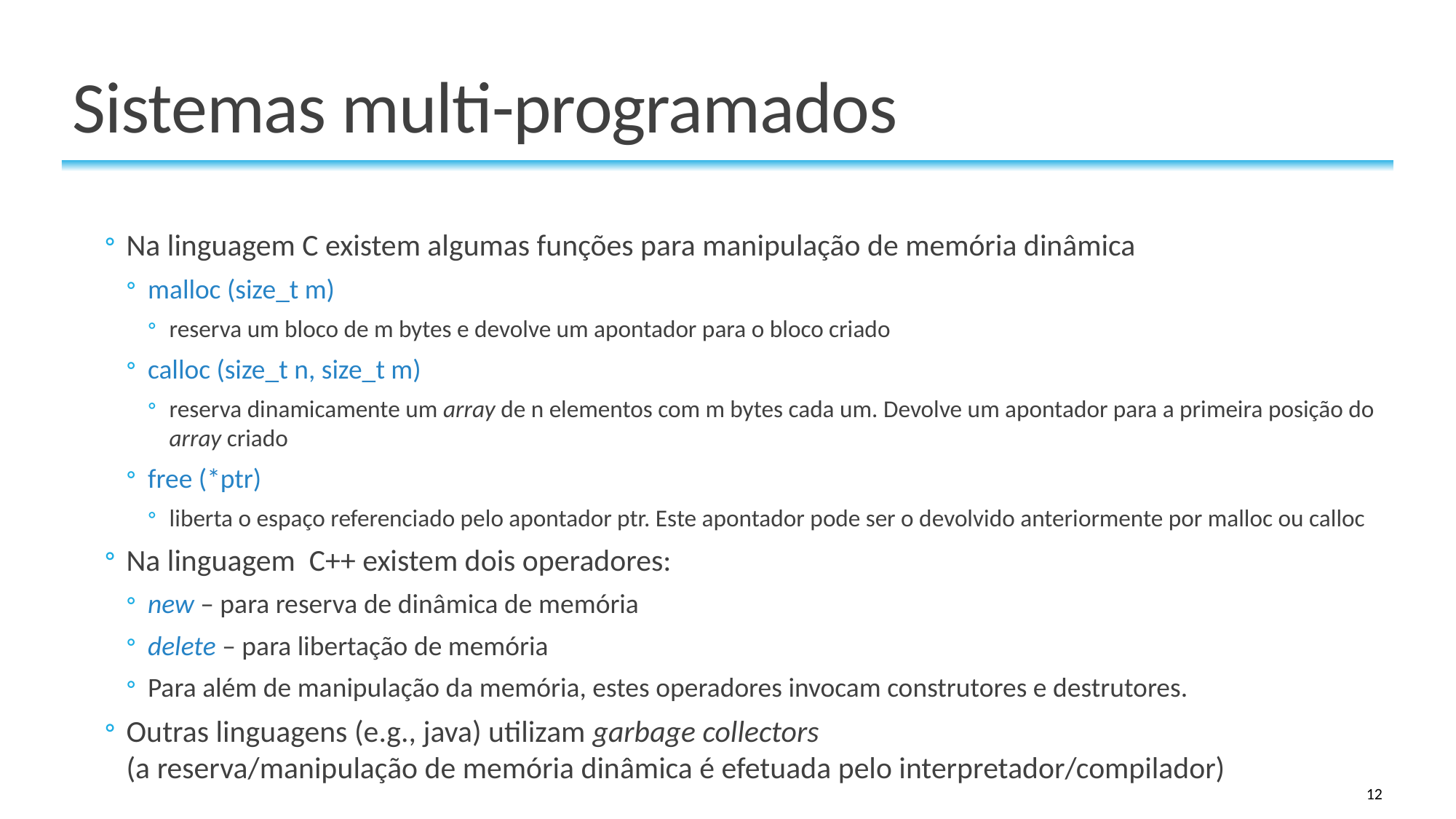

# Sistemas multi-programados
Na linguagem C existem algumas funções para manipulação de memória dinâmica
malloc (size_t m)
reserva um bloco de m bytes e devolve um apontador para o bloco criado
calloc (size_t n, size_t m)
reserva dinamicamente um array de n elementos com m bytes cada um. Devolve um apontador para a primeira posição do array criado
free (*ptr)
liberta o espaço referenciado pelo apontador ptr. Este apontador pode ser o devolvido anteriormente por malloc ou calloc
Na linguagem  C++ existem dois operadores:
new – para reserva de dinâmica de memória
delete – para libertação de memória
Para além de manipulação da memória, estes operadores invocam construtores e destrutores.
Outras linguagens (e.g., java) utilizam garbage collectors
(a reserva/manipulação de memória dinâmica é efetuada pelo interpretador/compilador)
12